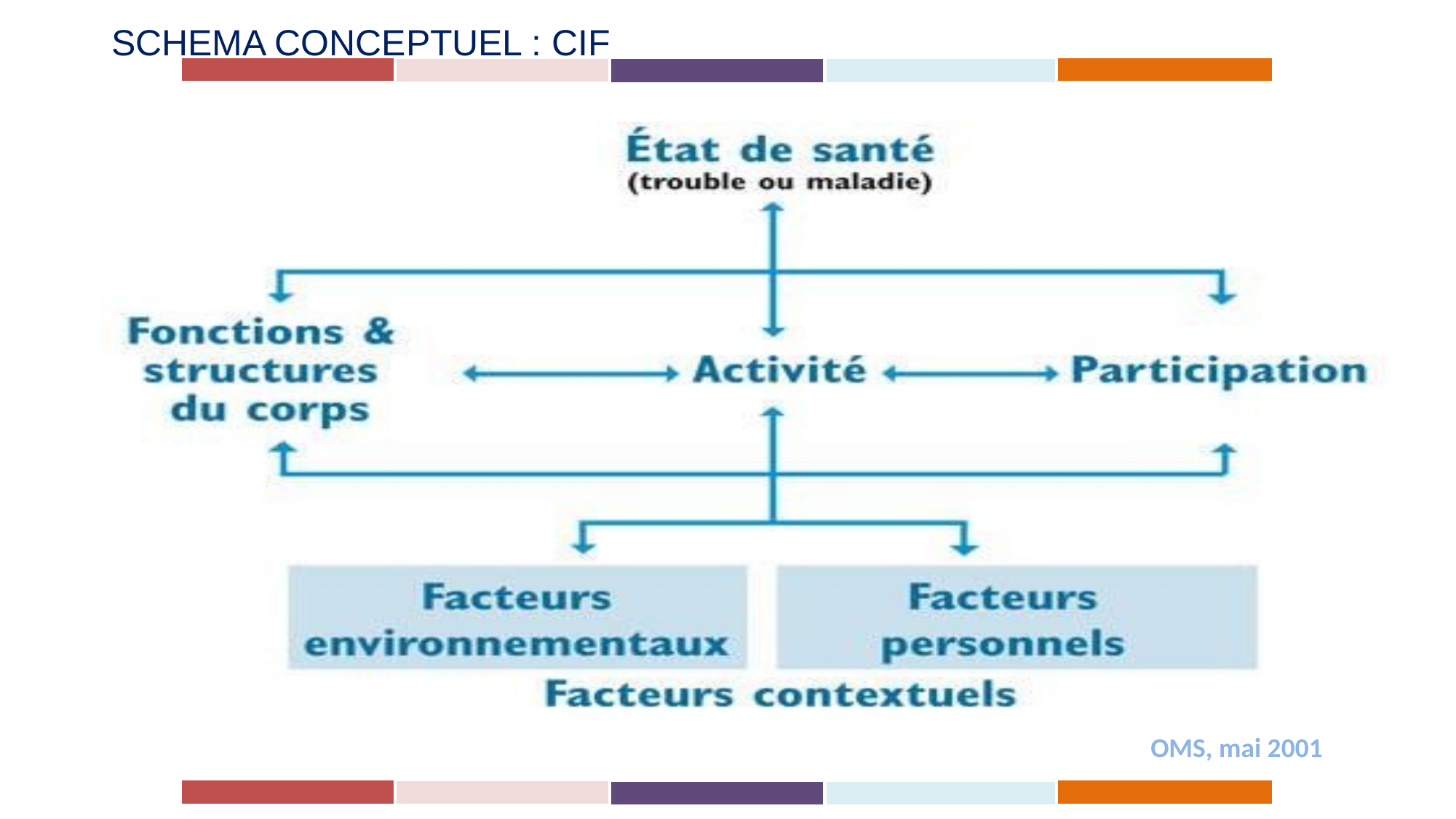

SCHEMA CONCEPTUEL : CIF

OMS, mai 2001